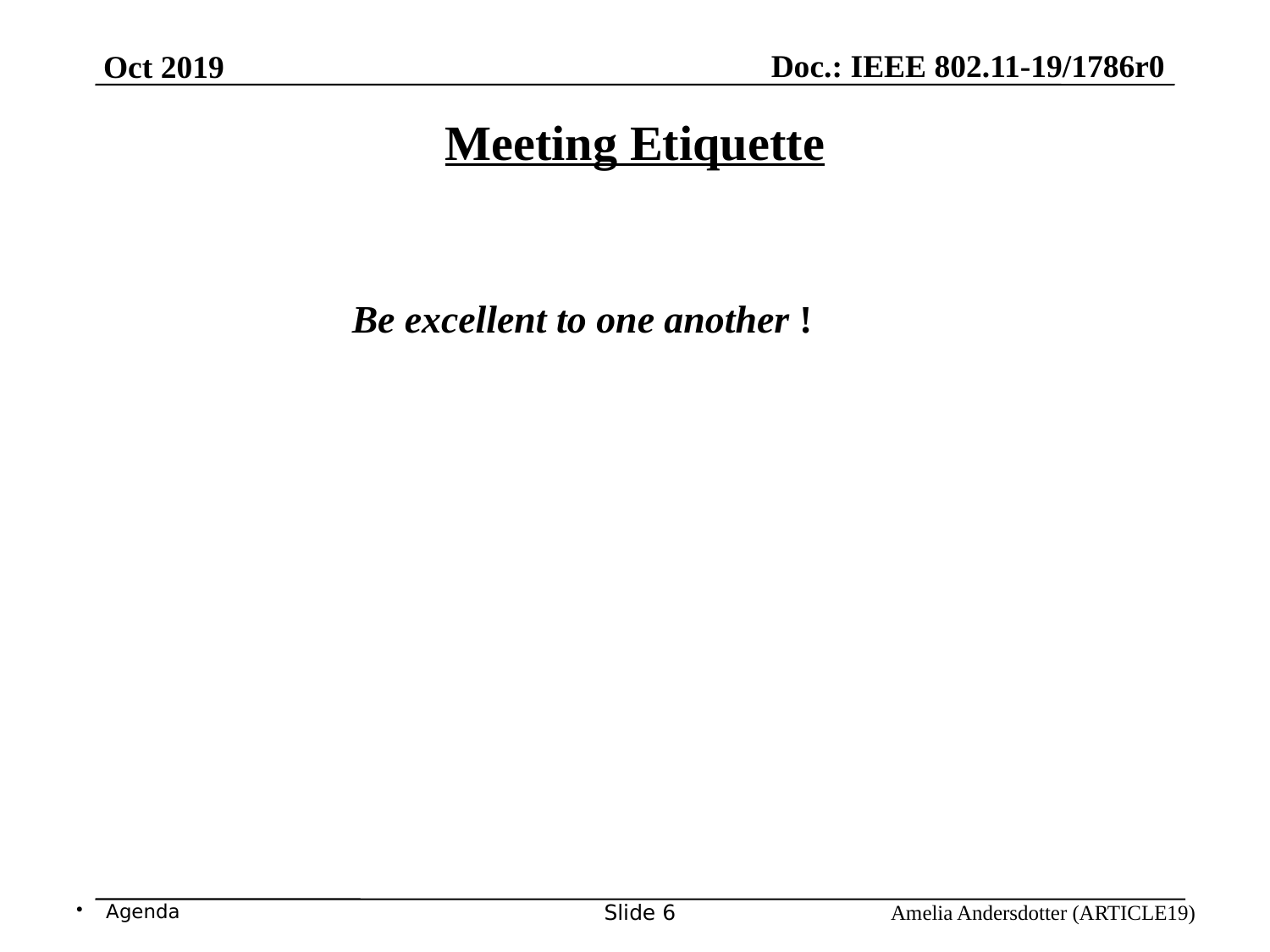

Oct 2019
Meeting Etiquette

Be excellent to one another !
Slide 6
Amelia Andersdotter (ARTICLE19)